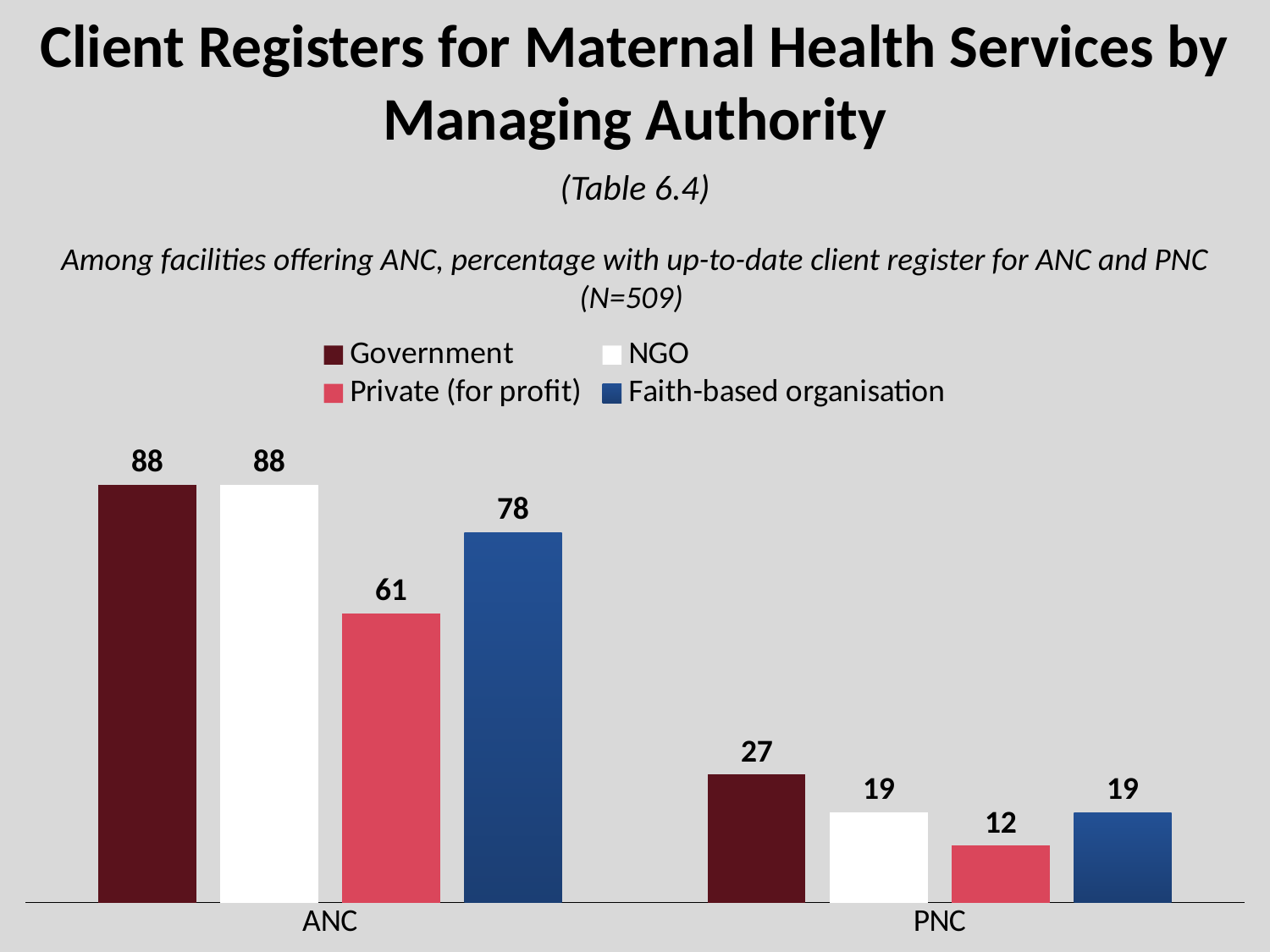

# Client Registers for Maternal Health Services by Managing Authority
(Table 6.4)
Among facilities offering ANC, percentage with up-to-date client register for ANC and PNC (N=509)

### Chart

| Category | Government | NGO | Private (for profit) | Faith-based organisation |
|---|---|---|---|---|
| ANC | 88.0 | 88.0 | 61.0 | 78.0 |
| PNC | 27.0 | 19.0 | 12.0 | 19.0 |